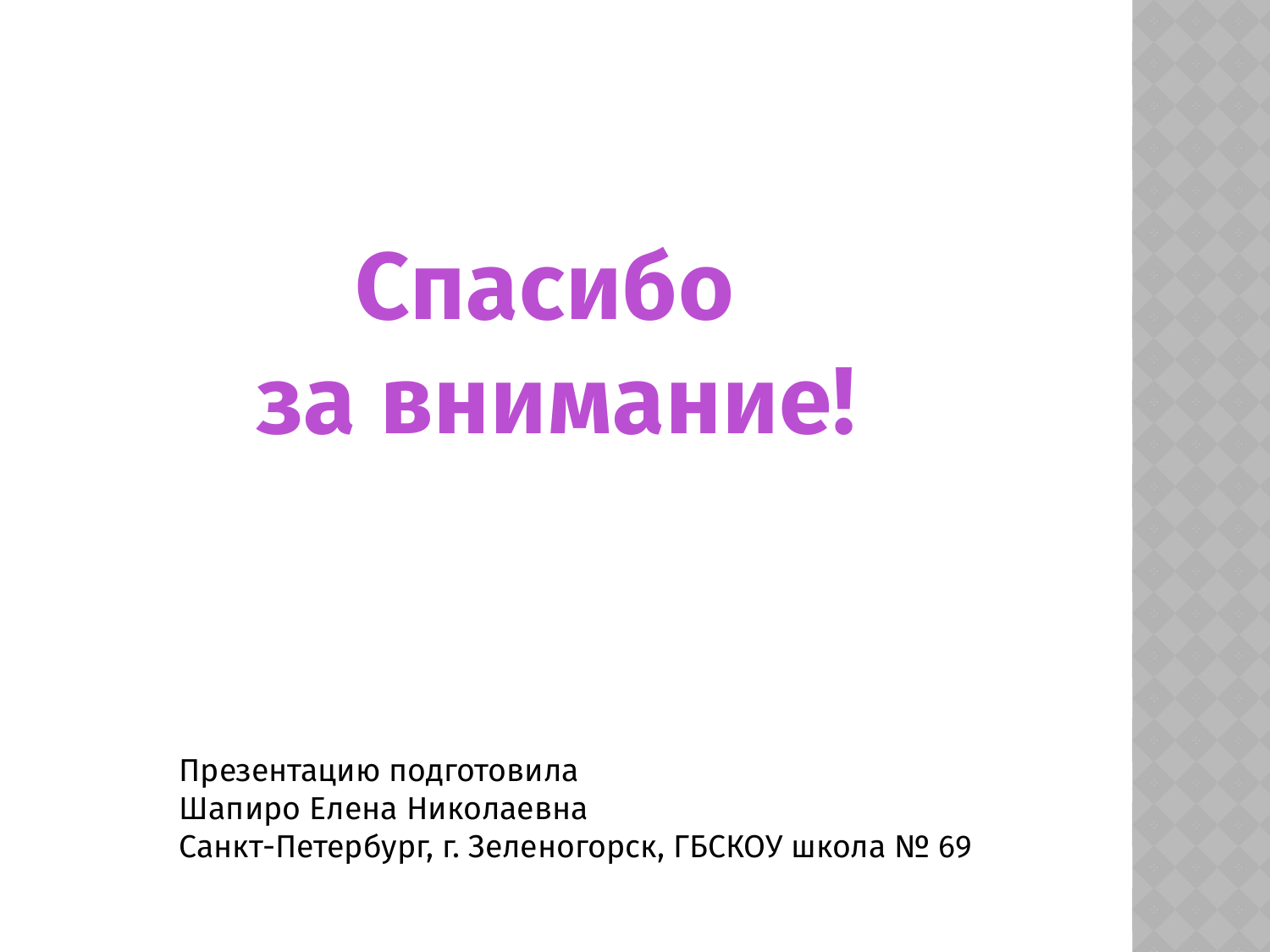

Спасибо
за внимание!
Презентацию подготовила
Шапиро Елена Николаевна
Санкт-Петербург, г. Зеленогорск, ГБСКОУ школа № 69